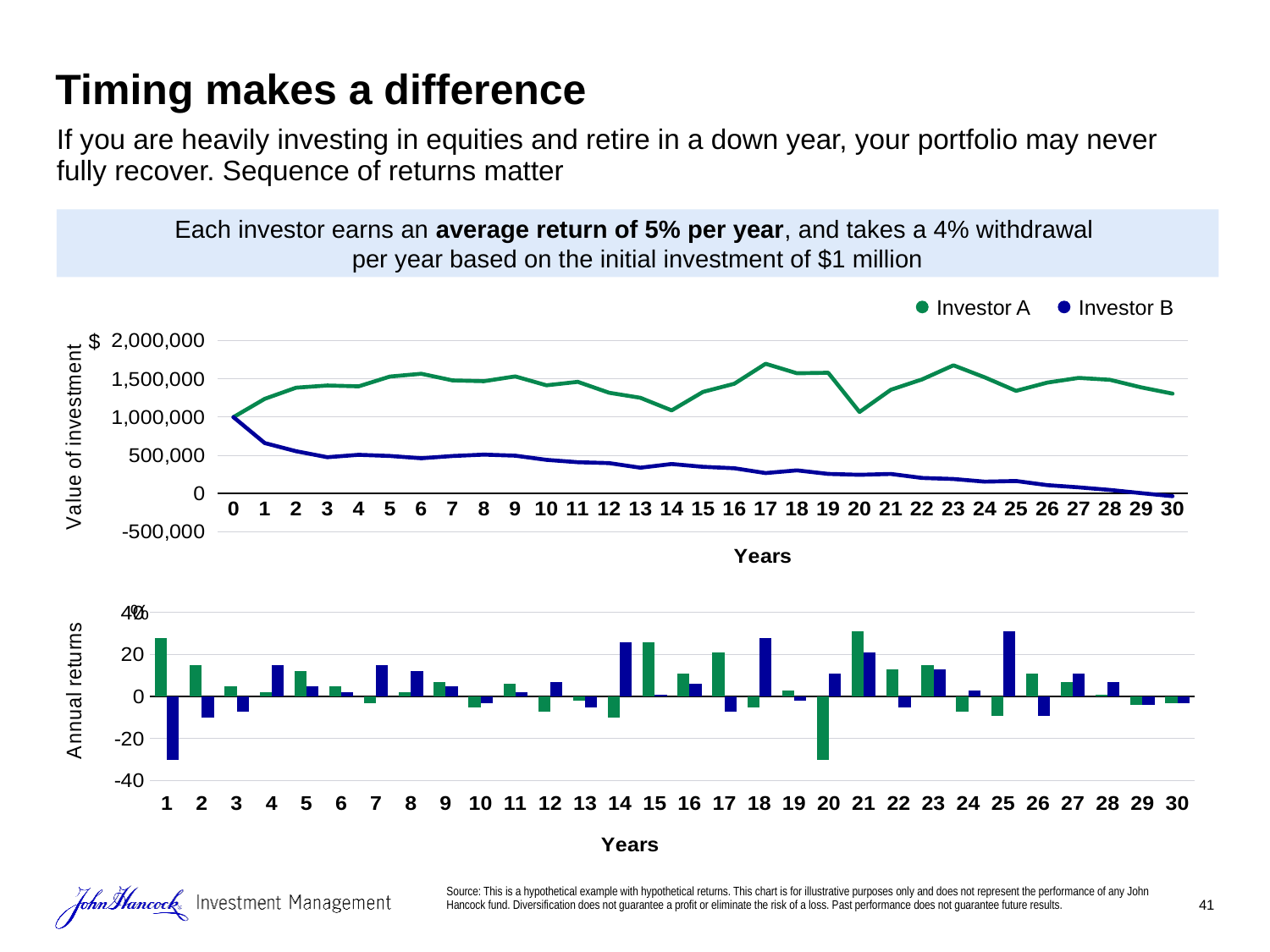

# Timing makes a difference
If you are heavily investing in equities and retire in a down year, your portfolio may never fully recover. Sequence of returns matter
Each investor earns an average return of 5% per year, and takes a 4% withdrawal
per year based on the initial investment of $1 million
Investor A

Investor B

$

### Chart

| Category | Investor A | Investor B |
|---|---|---|
| 0 | 1000000.0 | 1000000.0 |
| 1 | 1240000.0 | 660000.0 |
| 2 | 1386000.0 | 554000.0 |
| 3 | 1415300.0 | 475220.0 |
| 4 | 1403606.0 | 506503.0 |
| 5 | 1532038.72 | 491828.15 |
| 6 | 1568640.656 | 461664.71300000005 |
| 7 | 1481581.4363199999 | 490914.41995 |
| 8 | 1471213.0650463998 | 509824.15034399997 |
| 9 | 1534197.979599648 | 495315.3578612 |
| 10 | 1417488.0806196656 | 440455.897125364 |
| 11 | 1462537.3654568456 | 409265.01506787125 |
| 12 | 1320159.7498748663 | 397913.56612262223 |
| 13 | 1253756.554877369 | 338017.88781649113 |
| 14 | 1088380.899389632 | 385902.5386487788 |
| 15 | 1331359.9332309365 | 349761.5640352666 |
| 16 | 1437809.5258863396 | 330747.25787738257 |
| 17 | 1699749.526322471 | 267594.9498259658 |
| 18 | 1574762.0500063475 | 302521.5357772362 |
| 19 | 1582004.9115065378 | 256471.1050616915 |
| 20 | 1067403.4380545765 | 244682.92661847756 |
| 21 | 1358298.5038514952 | 256066.34120835783 |
| 22 | 1494877.3093521895 | 203263.02414793993 |
| 23 | 1679108.905755018 | 189687.21728717213 |
| 24 | 1521571.2823521667 | 155377.8338057873 |
| 25 | 1344629.8669404718 | 163544.96228558134 |
| 26 | 1452539.1523039236 | 108825.91567987902 |
| 27 | 1514216.8929651983 | 80796.76640466572 |
| 28 | 1489359.0618948503 | 46452.54005299232 |
| 29 | 1389784.6994190563 | 4594.438450872629 |
| 30 | 1308091.1584364846 | -35543.394702653546 |
%

### Chart

| Category | Investor A returns | Investor B returns |
|---|---|---|
| 1 | 28.000000000000004 | -30.0 |
| 2 | 15.0 | -10.0 |
| 3 | 5.0 | -7.000000000000001 |
| 4 | 2.0 | 15.0 |
| 5 | 12.0 | 5.0 |
| 6 | 5.0 | 2.0 |
| 7 | -3.0 | 15.0 |
| 8 | 2.0 | 12.0 |
| 9 | 7.000000000000001 | 5.0 |
| 10 | -5.0 | -3.0 |
| 11 | 6.0 | 2.0 |
| 12 | -7.000000000000001 | 7.000000000000001 |
| 13 | -2.0 | -5.0 |
| 14 | -10.0 | 26.0 |
| 15 | 26.0 | 1.0 |
| 16 | 11.0 | 6.0 |
| 17 | 21.0 | -7.000000000000001 |
| 18 | -5.0 | 28.000000000000004 |
| 19 | 3.0 | -2.0 |
| 20 | -30.0 | 11.0 |
| 21 | 31.0 | 21.0 |
| 22 | 13.0 | -5.0 |
| 23 | 15.0 | 13.0 |
| 24 | -7.000000000000001 | 3.0 |
| 25 | -9.0 | 31.0 |
| 26 | 11.0 | -9.0 |
| 27 | 7.000000000000001 | 11.0 |
| 28 | 1.0 | 7.000000000000001 |
| 29 | -4.0 | -4.0 |
| 30 | -3.0 | -3.0 |
Source: This is a hypothetical example with hypothetical returns. This chart is for illustrative purposes only and does not represent the performance of any John Hancock fund. Diversification does not guarantee a profit or eliminate the risk of a loss. Past performance does not guarantee future results.
41